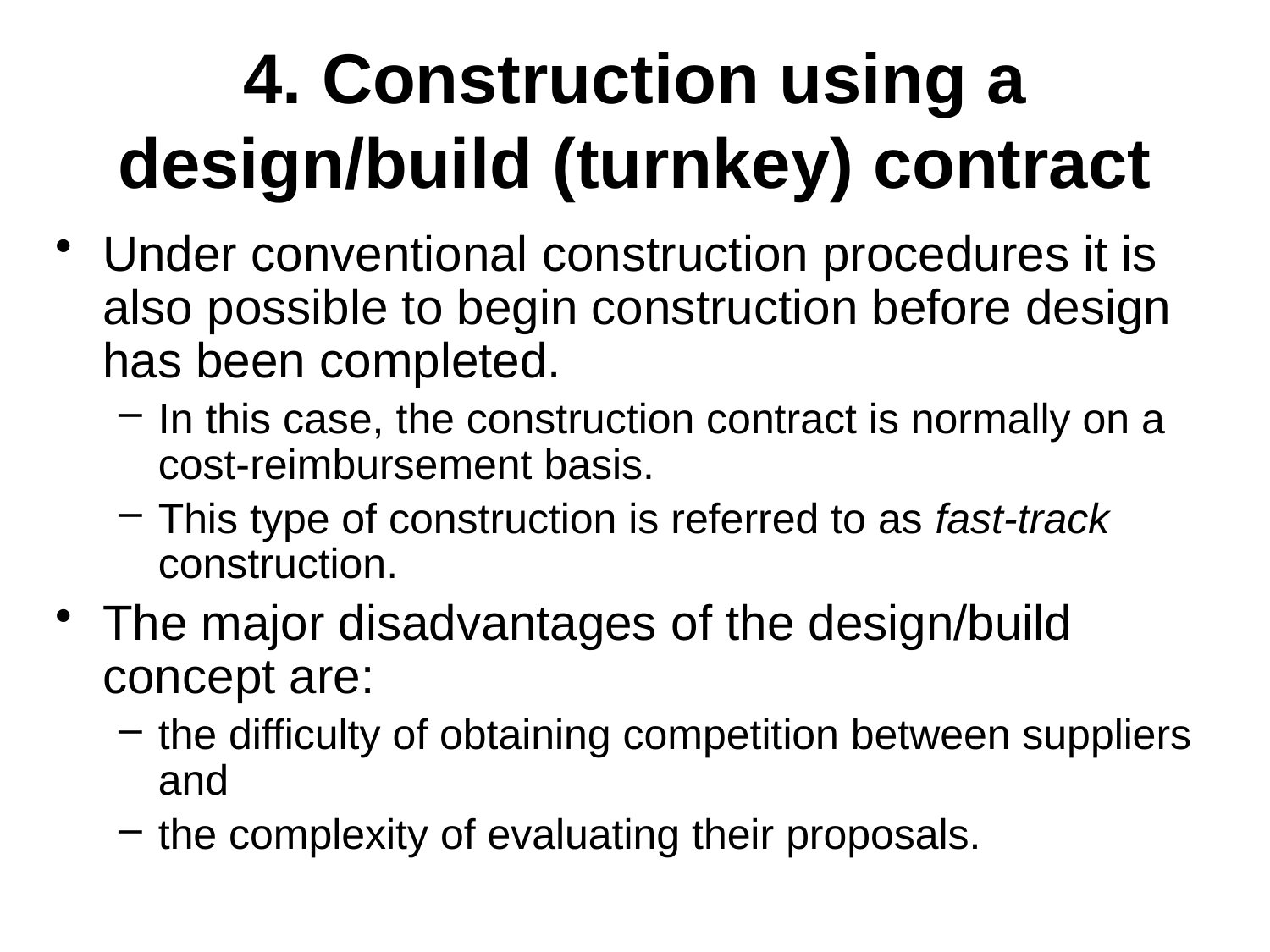

# 4. Construction using a design/build (turnkey) contract
Under conventional construction procedures it is also possible to begin construction before design has been completed.
In this case, the construction contract is normally on a cost-reimbursement basis.
This type of construction is referred to as fast-track construction.
The major disadvantages of the design/build concept are:
the difficulty of obtaining competition between suppliers and
the complexity of evaluating their proposals.